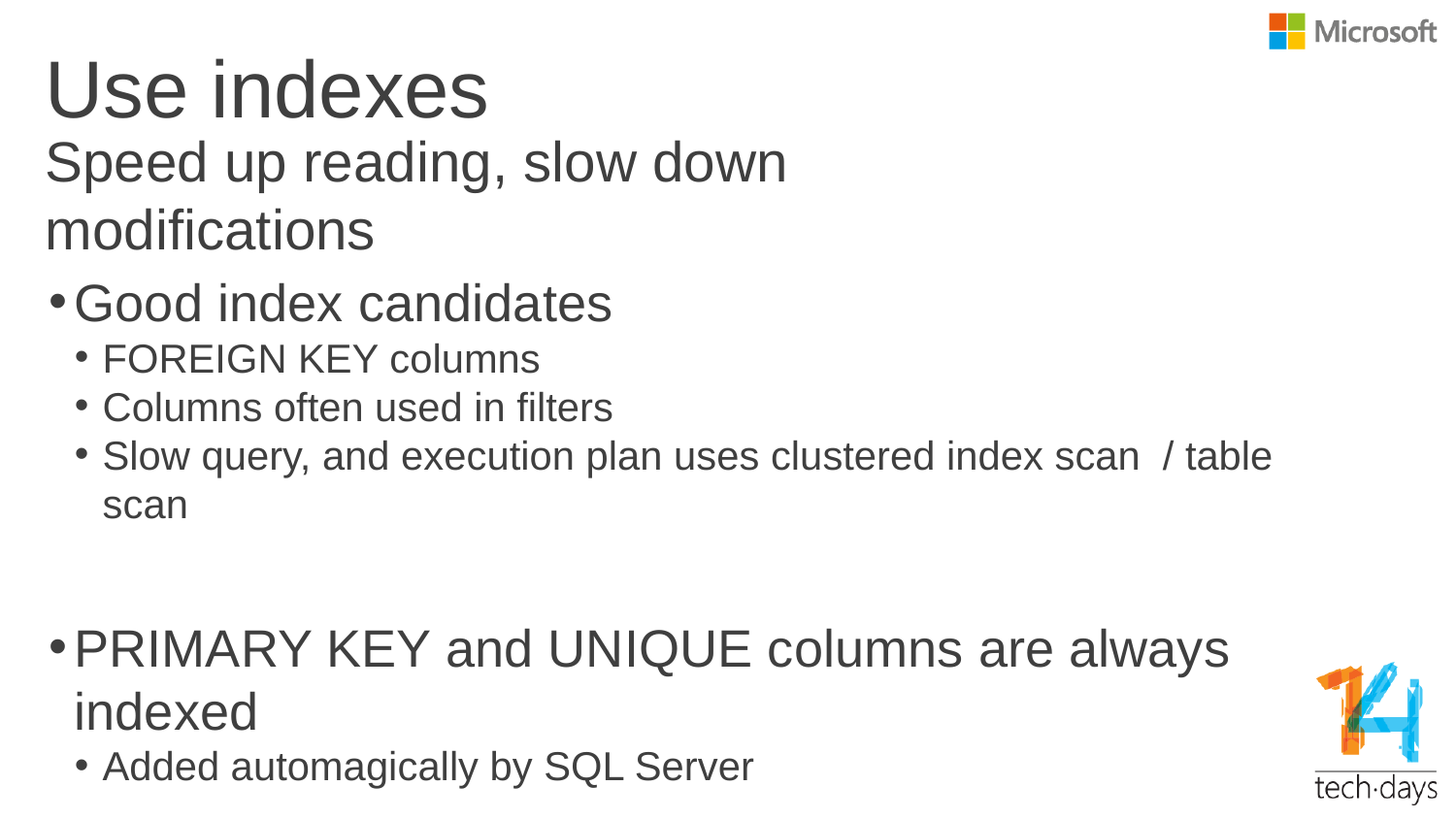

# Use indexes
Speed up reading, slow down modifications
Good index candidates
FOREIGN KEY columns
Columns often used in filters
Slow query, and execution plan uses clustered index scan  / table scan

PRIMARY KEY and UNIQUE columns are always indexed
Added automagically by SQL Server